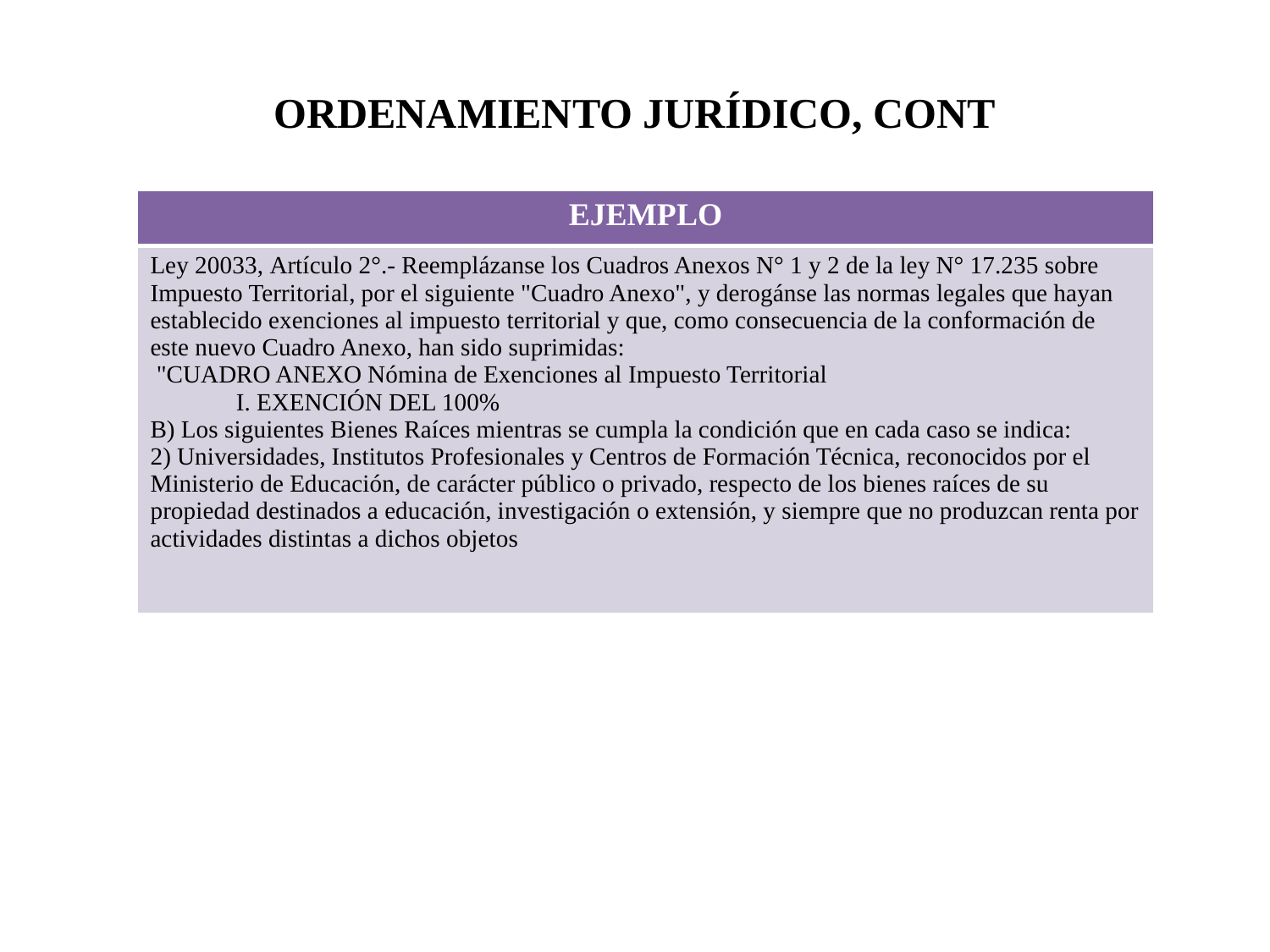

# ORDENAMIENTO JURÍDICO, CONT
| EJEMPLO |
| --- |
| Ley 20033, Artículo 2°.- Reemplázanse los Cuadros Anexos N° 1 y 2 de la ley N° 17.235 sobre Impuesto Territorial, por el siguiente "Cuadro Anexo", y derogánse las normas legales que hayan establecido exenciones al impuesto territorial y que, como consecuencia de la conformación de este nuevo Cuadro Anexo, han sido suprimidas: "CUADRO ANEXO Nómina de Exenciones al Impuesto Territorial I. EXENCIÓN DEL 100% B) Los siguientes Bienes Raíces mientras se cumpla la condición que en cada caso se indica: 2) Universidades, Institutos Profesionales y Centros de Formación Técnica, reconocidos por el Ministerio de Educación, de carácter público o privado, respecto de los bienes raíces de su propiedad destinados a educación, investigación o extensión, y siempre que no produzcan renta por actividades distintas a dichos objetos |